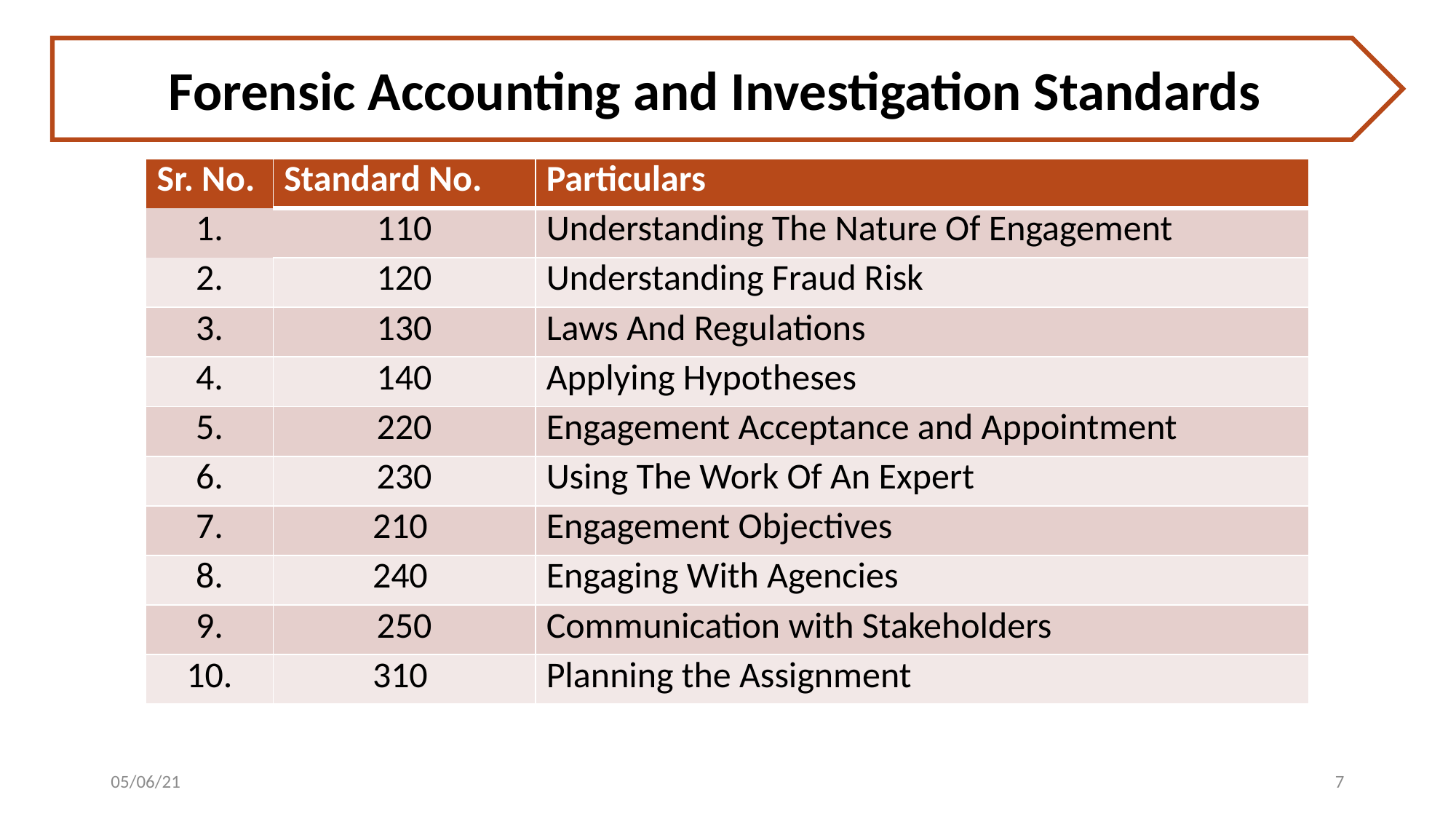

# .
Forensic Accounting and Investigation Standards
| Sr. No. | Standard No. | Particulars |
| --- | --- | --- |
| 1. | 110 | Understanding The Nature Of Engagement |
| 2. | 120 | Understanding Fraud Risk |
| 3. | 130 | Laws And Regulations |
| 4. | 140 | Applying Hypotheses |
| 5. | 220 | Engagement Acceptance and Appointment |
| 6. | 230 | Using The Work Of An Expert |
| 7. | 210 | Engagement Objectives |
| 8. | 240 | Engaging With Agencies |
| 9. | 250 | Communication with Stakeholders |
| 10. | 310 | Planning the Assignment |
05/06/21
7